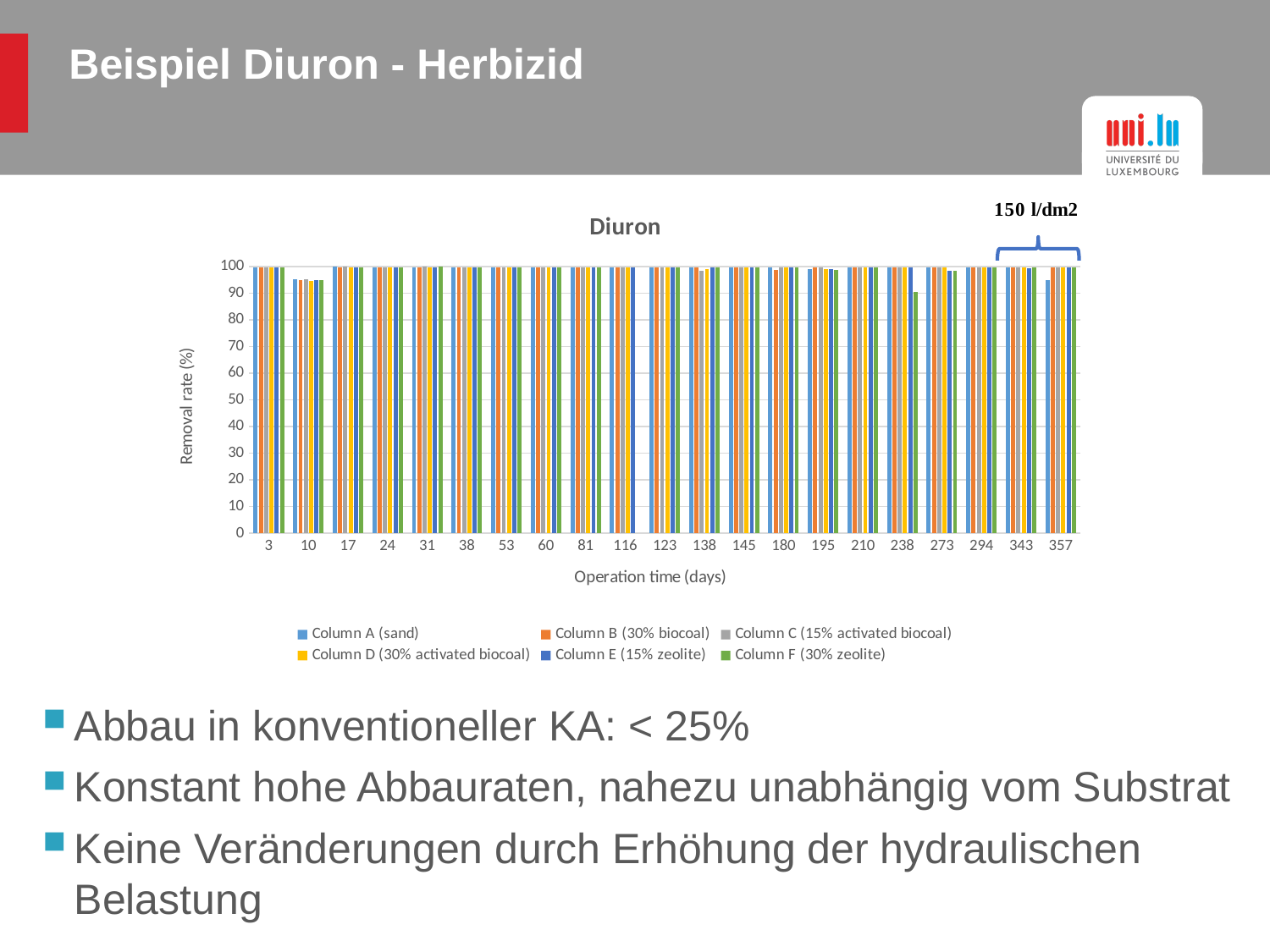

# Beispiel Diuron - Herbizid

### Chart: Diuron

| Category | Column A (sand) | Column B (30% biocoal) | Column C (15% activated biocoal) | Column D (30% activated biocoal) | Column E (15% zeolite) | Column F (30% zeolite) |
|---|---|---|---|---|---|---|
| 3 | 99.76584599266631 | 99.63855421686748 | 99.74960712414878 | 99.77370350969093 | 99.78156102671556 | 99.7773703509691 |
| 10 | 95.14180024660914 | 95.04315659679409 | 95.22811344019728 | 94.57459926017262 | 95.04315659679409 | 94.95684340320591 |
| 17 | 99.8193489225126 | 99.79825767996331 | 99.81568088033012 | 99.80880330123796 | 99.80513525905548 | 99.80880330123796 |
| 24 | 99.76601830663616 | 99.7700228832952 | 99.7745995423341 | 99.76144164759725 | 99.76144164759725 | 99.78318077803205 |
| 31 | 99.76878612716763 | 99.78507619548083 | 99.81345244351026 | 99.79138202837625 | 99.80609563846558 | 99.81345244351026 |
| 38 | 99.64648263579697 | 99.64648263579697 | 99.66518254674978 | 99.6714158504007 | 99.66518254674978 | 99.6527159394479 |
| 53 | 99.71488469601677 | 99.73375262054508 | 99.71907756813417 | 99.73375262054508 | 99.72955974842766 | 99.73899371069183 |
| 60 | 99.69839307787392 | 99.67490729295426 | 99.68108776266996 | 99.66872682323857 | 99.69221260815821 | 99.68108776266996 |
| 81 | 99.69369369369369 | 99.72522522522522 | 99.68806306306307 | 99.70382882882883 | 99.69819819819821 | 99.69819819819821 |
| 116 | 99.7994705493051 | 99.79219060225016 | 99.79219060225016 | 99.80939774983455 | 99.80277961614824 | -232.23031105228324 |
| 123 | 99.49460708782743 | 99.77812018489983 | 99.69568567026194 | 99.78659476117103 | 99.77812018489983 | 99.7904468412943 |
| 138 | 99.59111514052584 | 99.61015412511333 | 98.40435176790572 | 99.16319129646418 | 99.60380779691751 | 99.63553943789665 |
| 145 | 99.72908093278463 | 99.6954732510288 | 99.68106995884773 | 99.75651577503429 | 99.79080932784636 | 99.79835390946502 |
| 180 | 99.69284994964754 | 98.79154078549848 | 99.70392749244712 | 99.70392749244712 | 99.72104733131924 | 99.70392749244712 |
| 195 | 99.15394402035624 | 99.61195928753182 | 99.63994910941474 | 99.02162849872774 | 98.99363867684478 | 98.7150127226463 |
| 210 | 99.71756487025948 | 99.72355289421158 | 99.73453093812375 | 99.72355289421158 | 99.73453093812375 | 99.6626746506986 |
| 238 | 99.65094339622641 | 99.63325471698113 | 99.63325471698113 | 99.64504716981132 | 99.65683962264151 | 90.54245283018867 |
| 273 | 99.71884346959122 | 99.72382851445664 | 99.73878364905285 | 99.74376869391824 | 98.22532402791626 | 98.30508474576271 |
| 294 | 99.65581395348838 | 99.65 | 99.64418604651163 | 99.65581395348838 | 99.68372093023255 | 99.6720930232558 |
| 343 | 99.7 | 99.7 | 99.6904255319149 | 99.69574468085106 | 99.3904255319149 | 99.76702127659574 |
| 357 | 94.86631016042782 | 99.61764705882354 | 99.61096256684493 | 99.61764705882354 | 99.64973262032085 | 99.62967914438504 |
Untersuchungen im Labormaβstab
Abbau in konventioneller KA: < 25%
Konstant hohe Abbauraten, nahezu unabhängig vom Substrat
Keine Veränderungen durch Erhöhung der hydraulischen Belastung